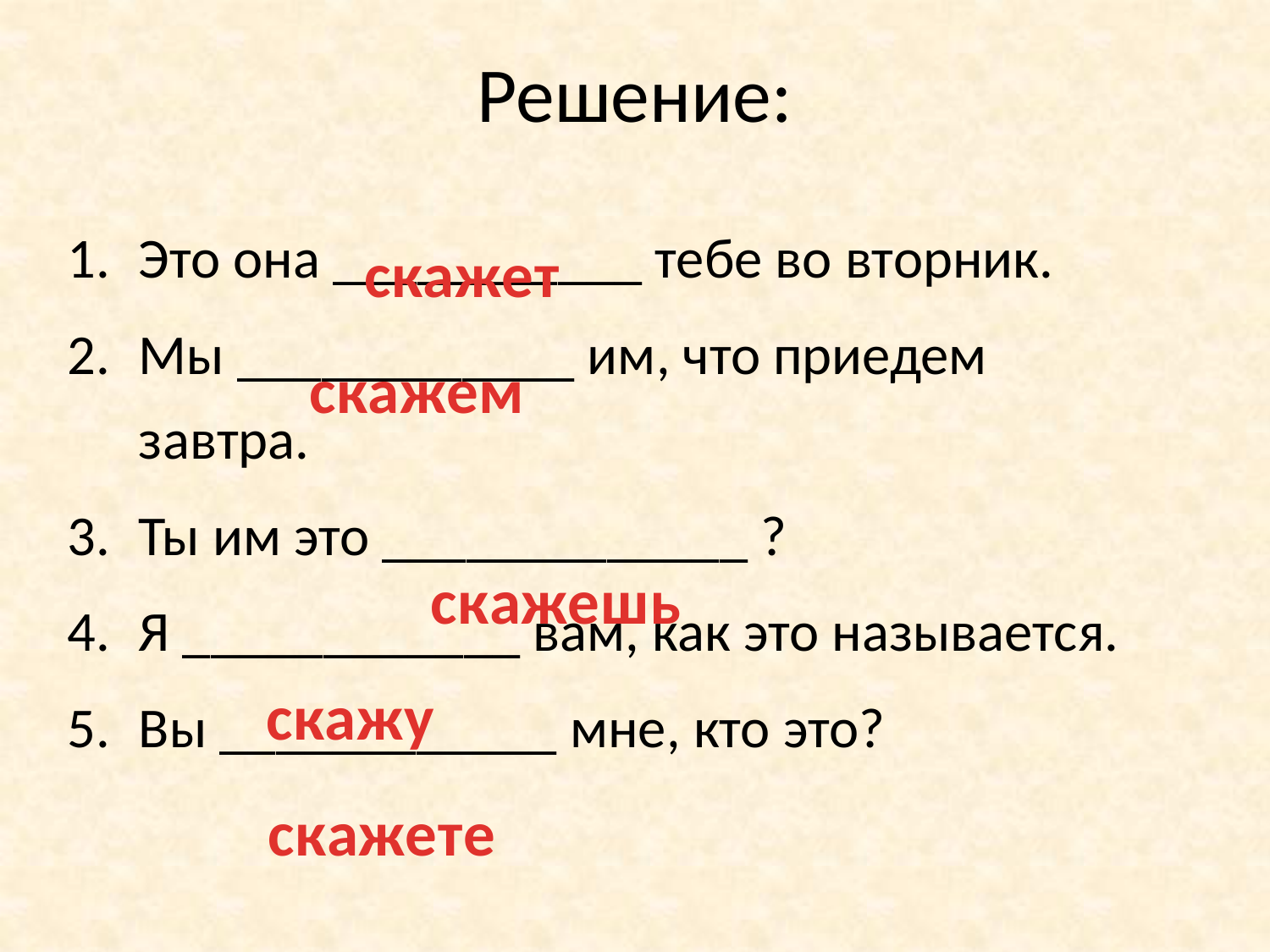

Решение:
скажет
Это она ___________ тебе во вторник.
Мы ____________ им, что приедем завтра.
Ты им это _____________ ?
Я ____________ вам, как это называется.
Вы ____________ мне, кто это?

скажем
скажешь
скажу
скажете